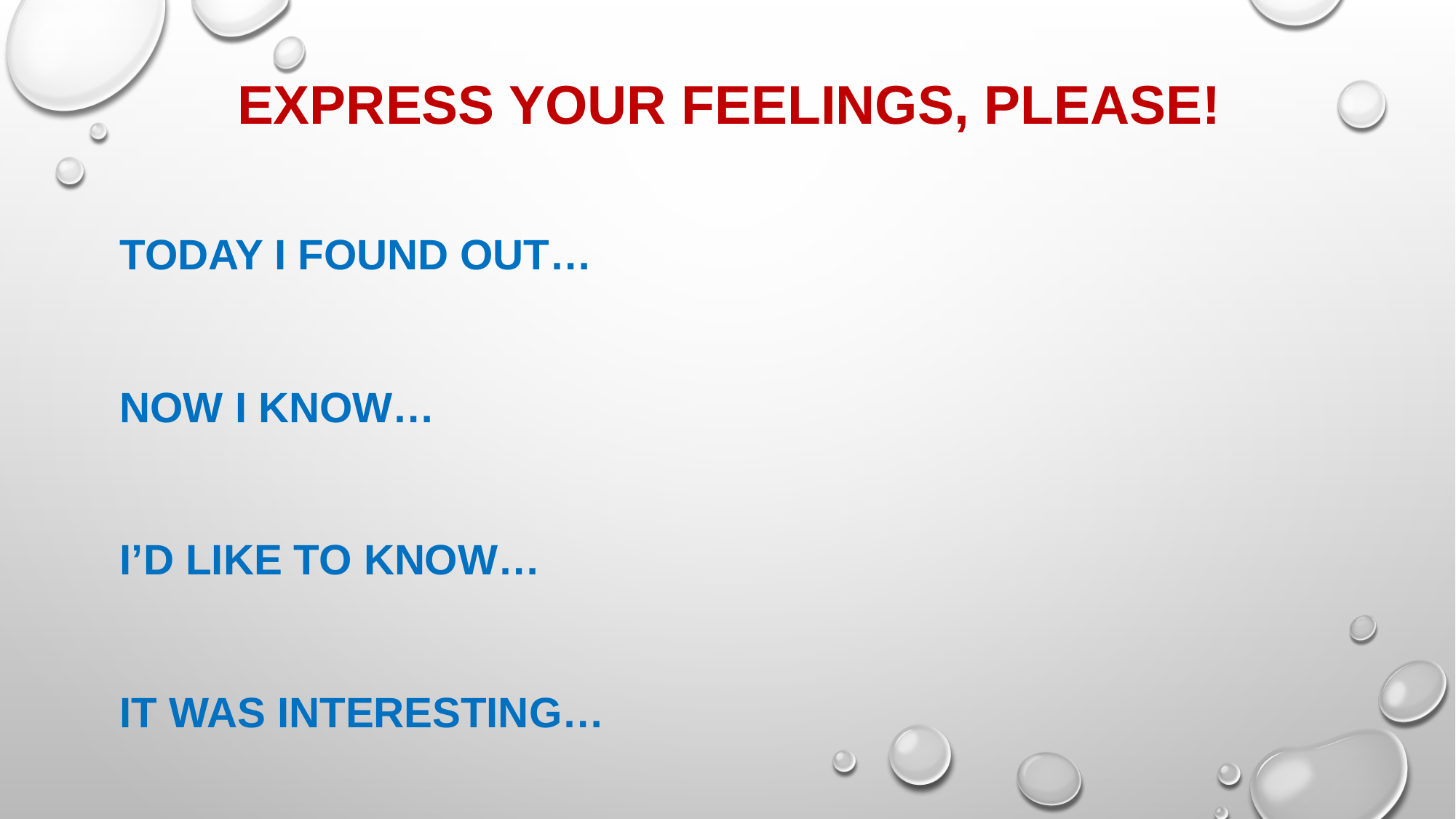

# Express your Feelings, please!
Today I found out…

Now I know…

I’d like to know…

It was interesting…